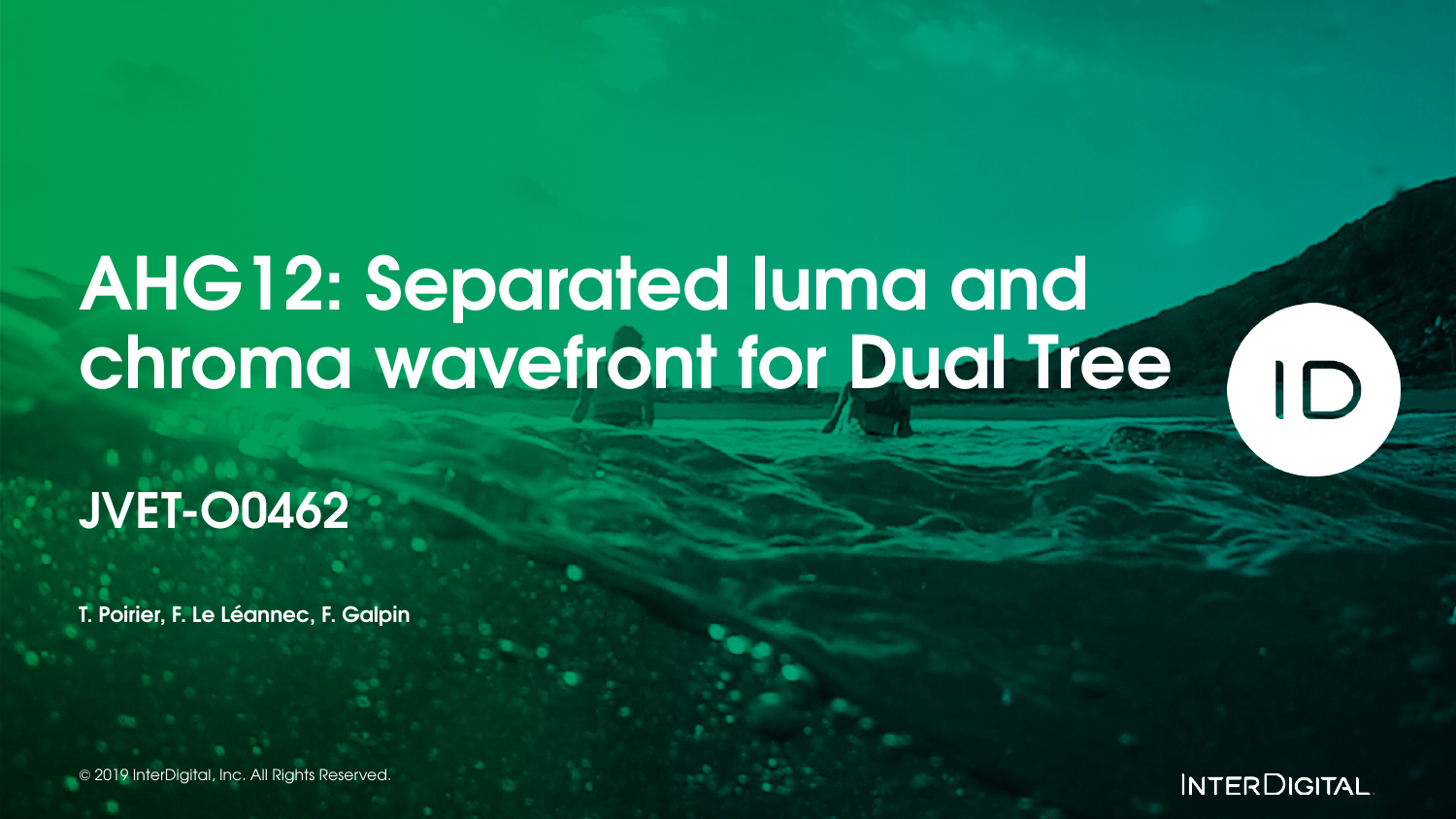

AHG12: Separated luma and chroma wavefront for Dual Tree

JVET-O0462

T. Poirier, F. Le Léannec, F. Galpin